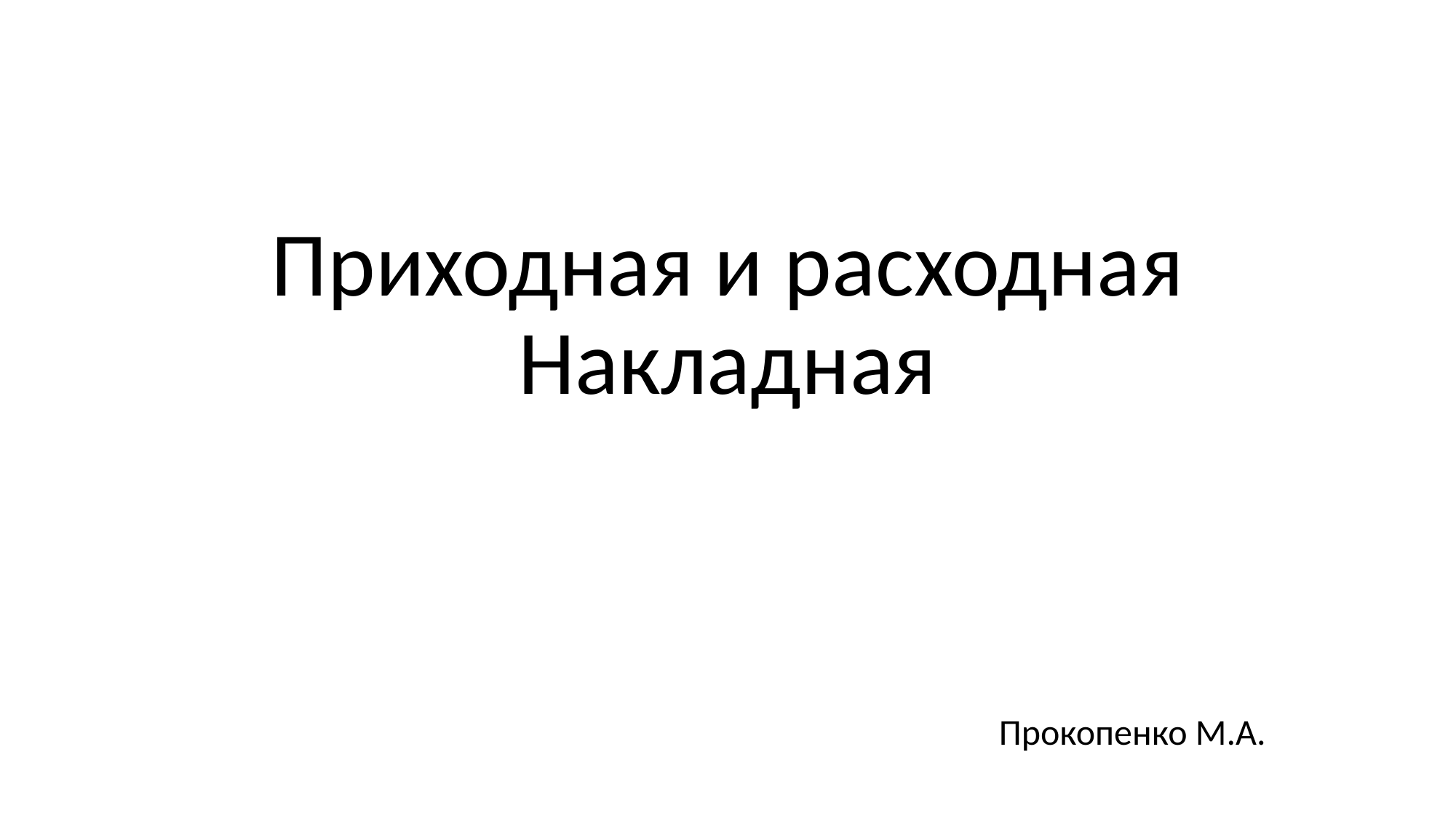

# Приходная и расходная Накладная
Прокопенко М.А.